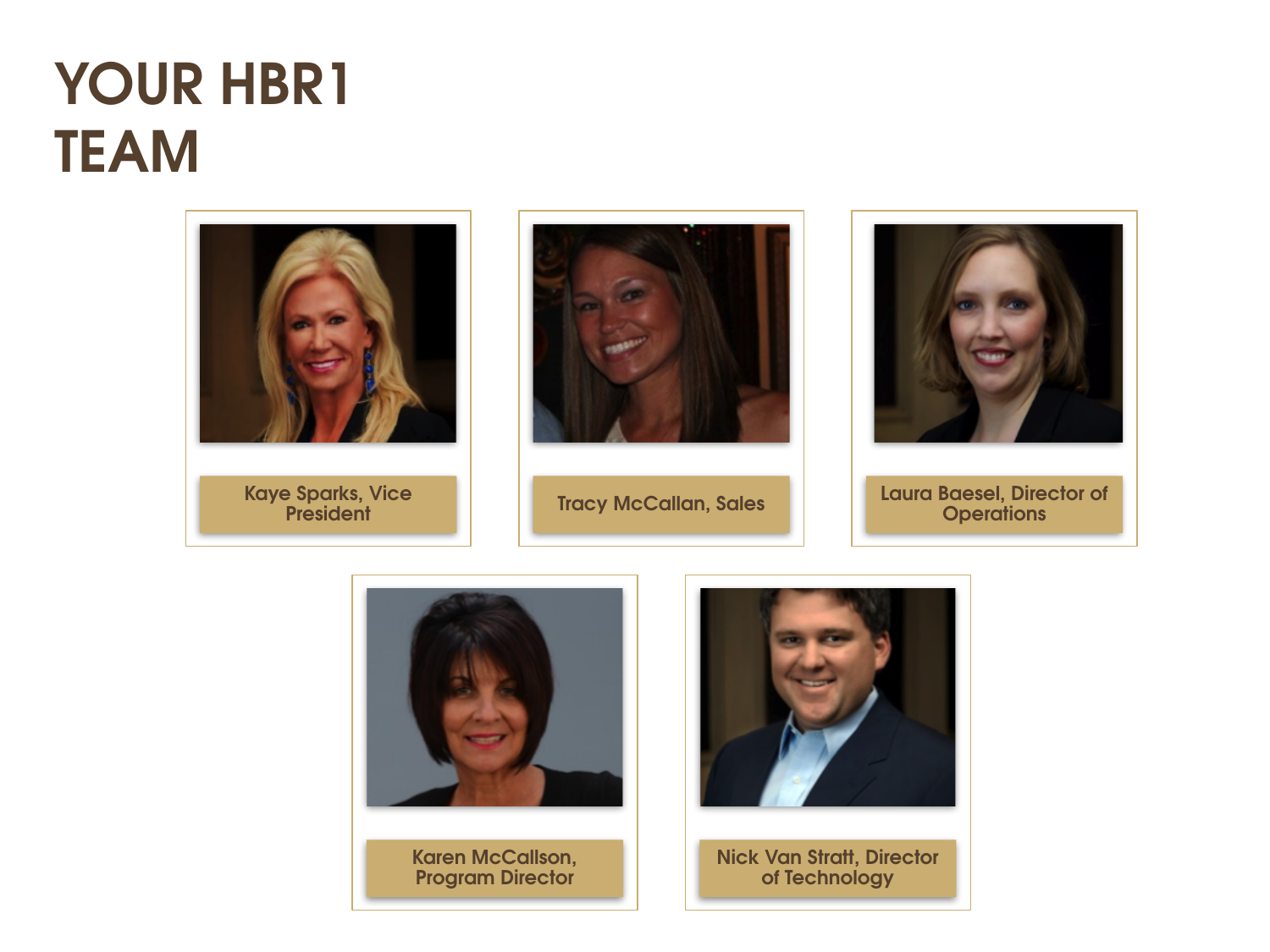

YOUR HBR1 TEAM
Kaye Sparks, Vice President

Tracy McCallan, Sales

Laura Baesel, Director of Operations

Karen McCallson, Program Director

Nick Van Stratt, Director of Technology